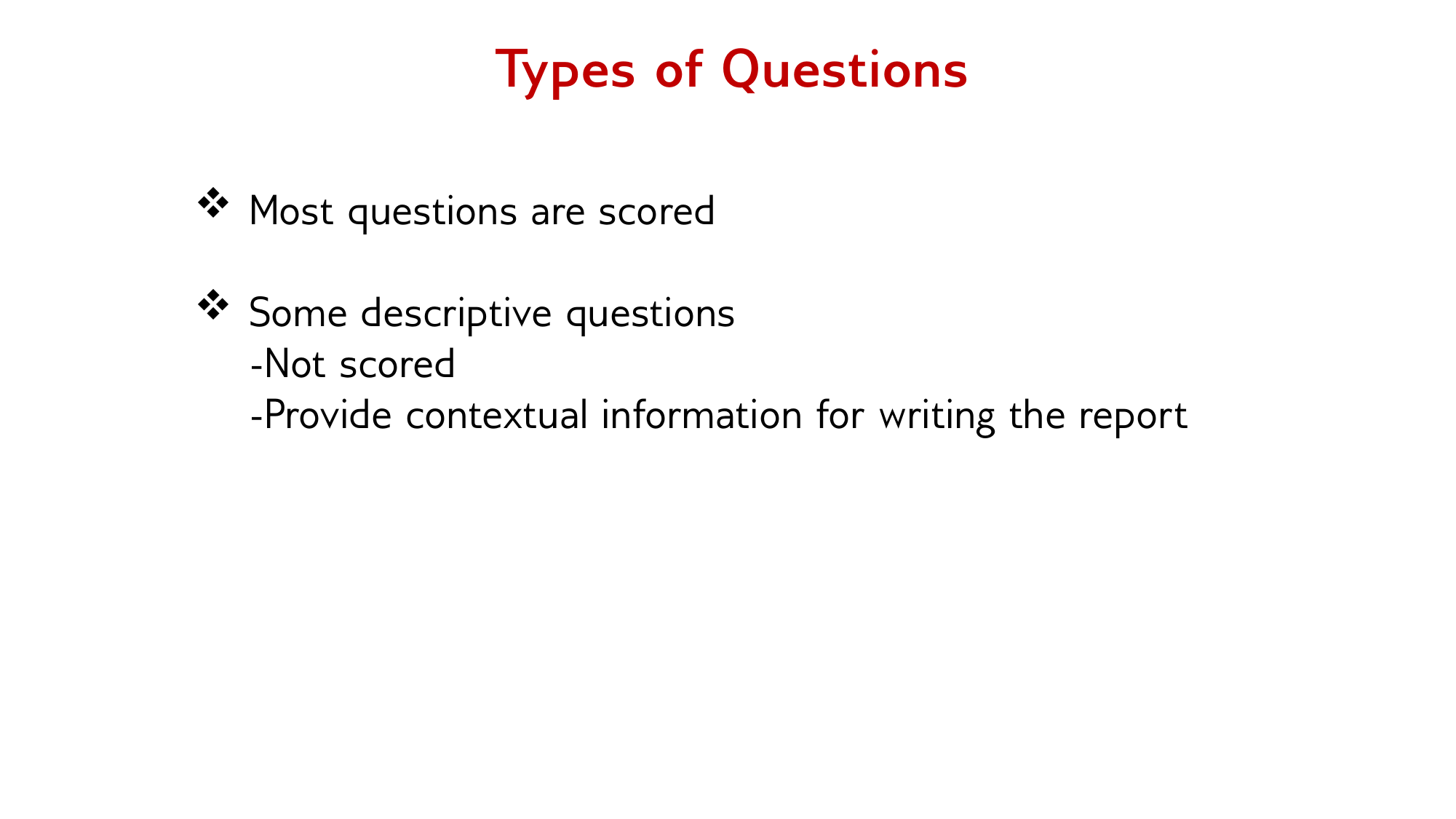

# Types of Questions
Most questions are scored

Some descriptive questions
-Not scored
-Provide contextual information for writing the report